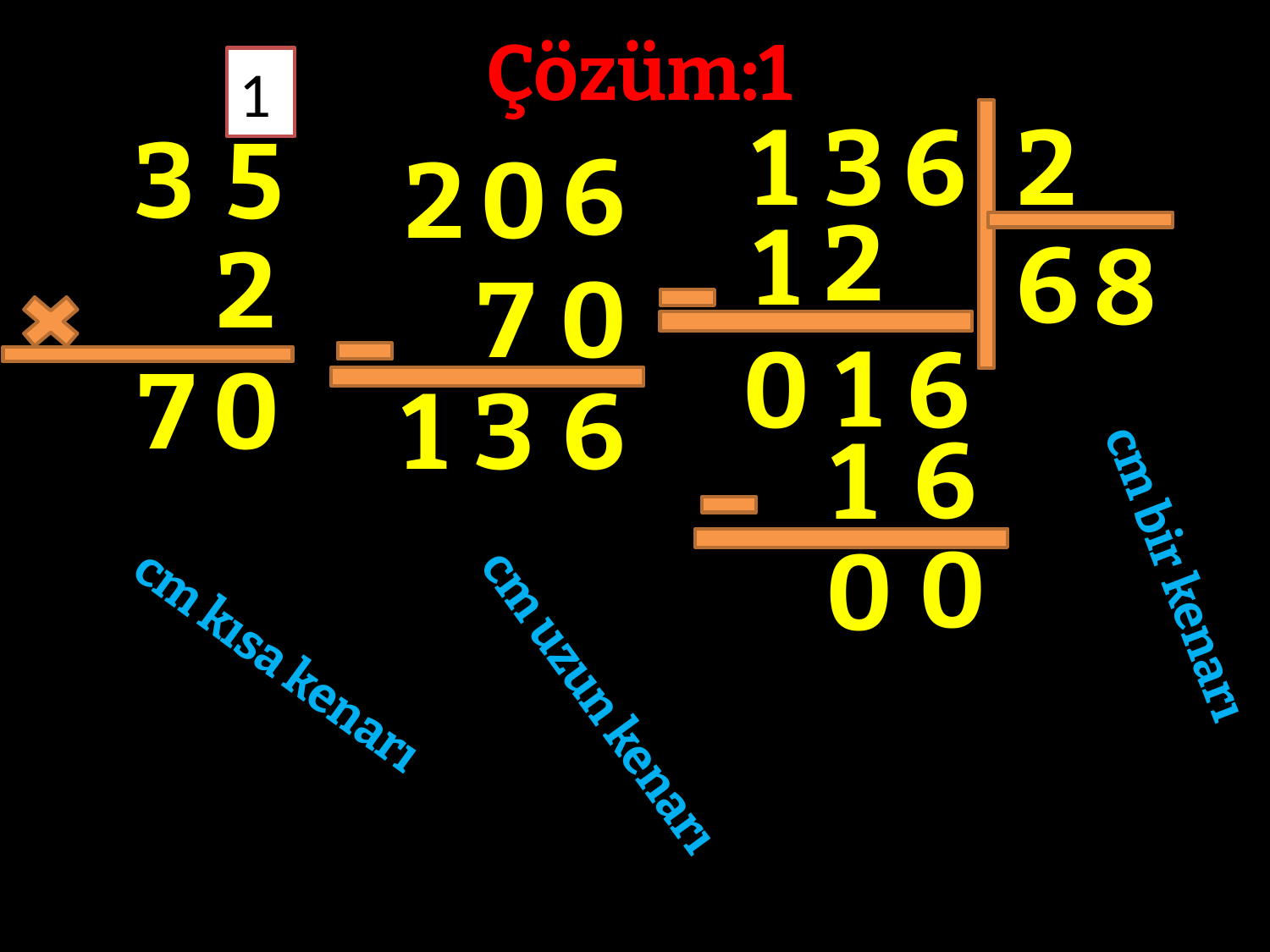

Çözüm:1
1
2
6
3
1
3
5
6
2
0

2
1

6
8
2
7
0

#
1
0
6

7
0

3
1
6
6
1

0
0
cm bir kenarı
cm kısa kenarı
cm uzun kenarı